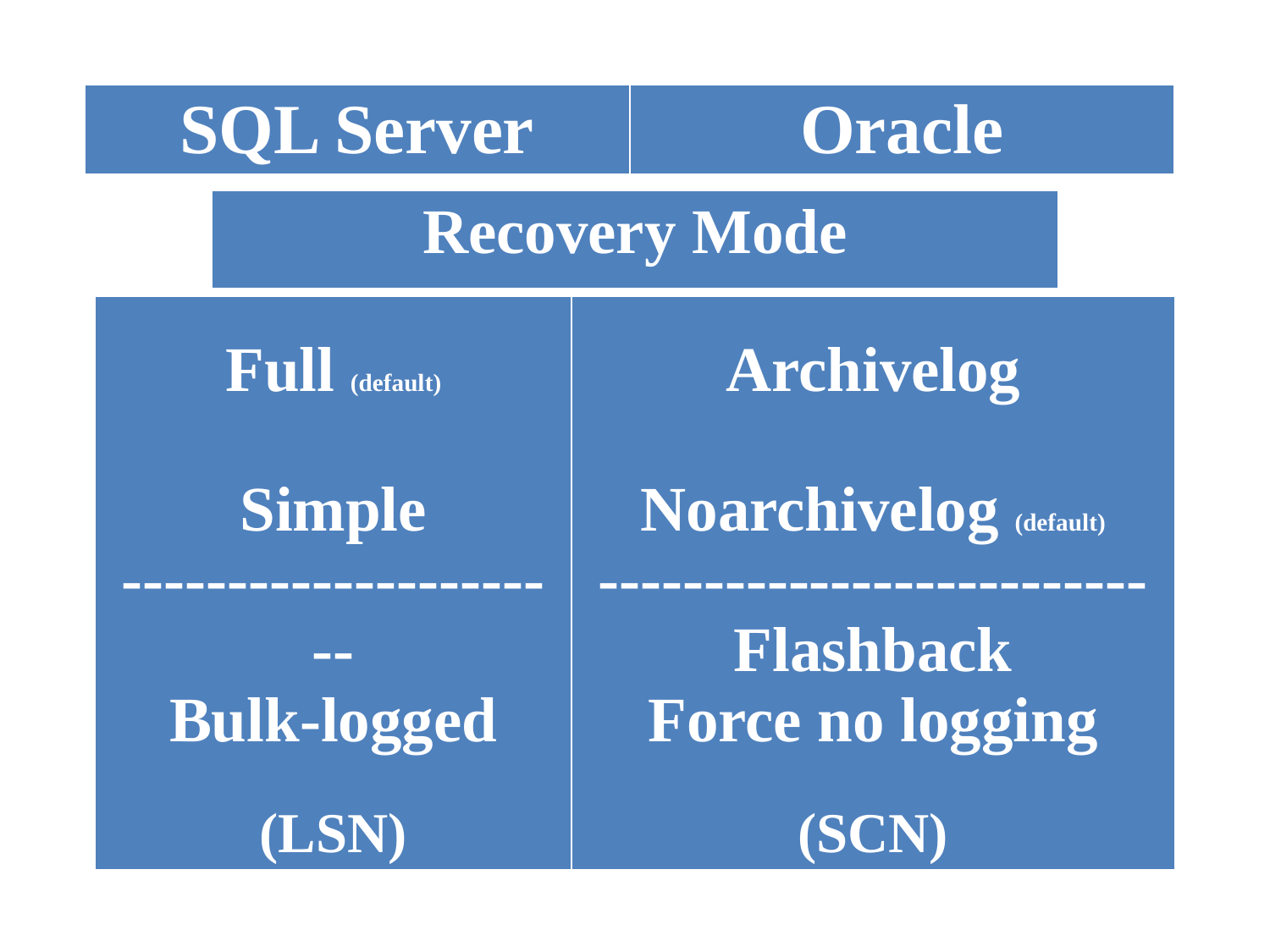

| SQL Server | Oracle |
| --- | --- |
| Recovery Mode |
| --- |
| Full (default) Simple -------------------- -- Bulk-logged (LSN) | Archivelog Noarchivelog (default) -------------------------- Flashback Force no logging (SCN) |
| --- | --- |